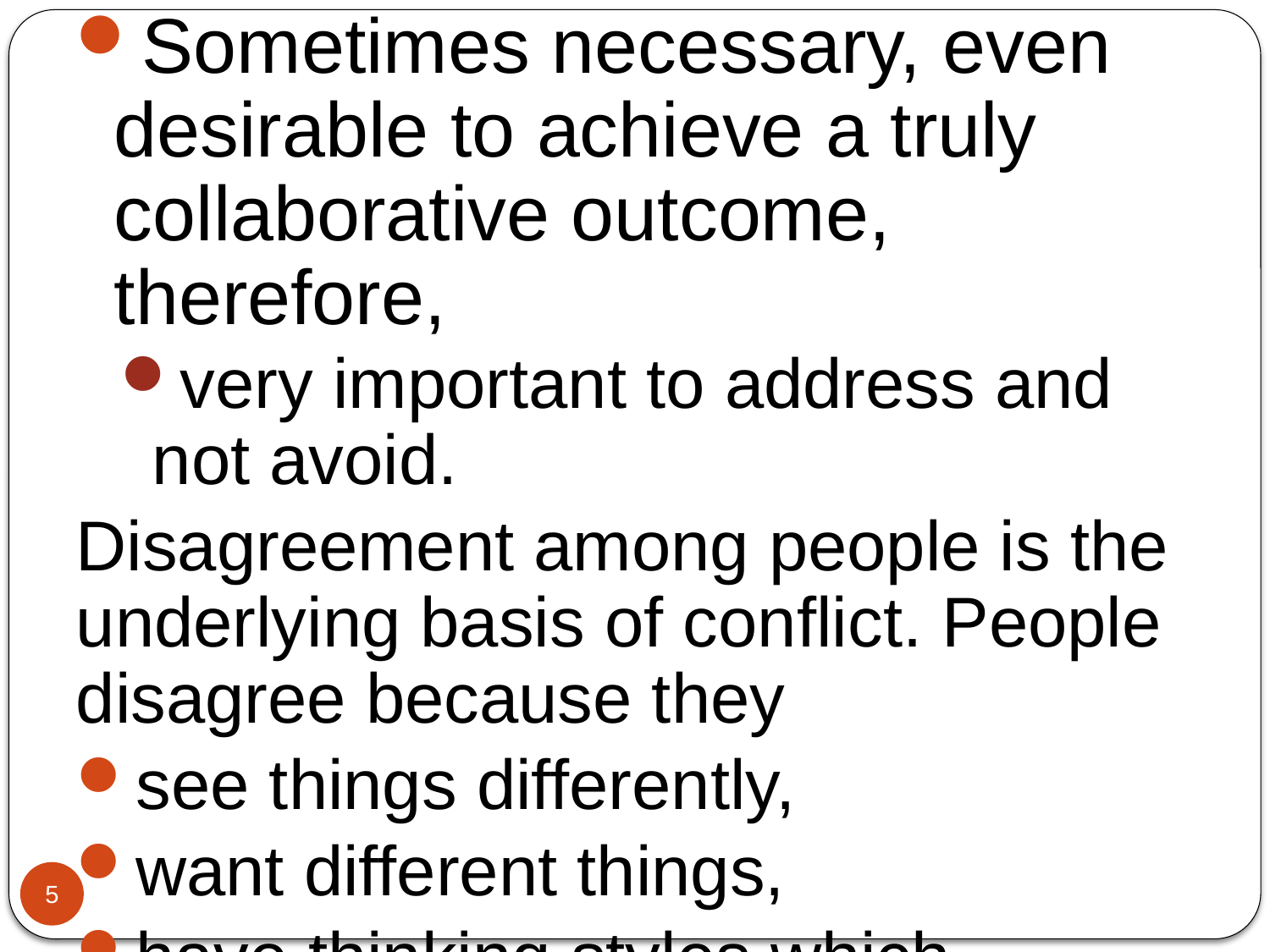

Sometimes necessary, even desirable to achieve a truly collaborative outcome, therefore,
very important to address and not avoid.
Disagreement among people is the underlying basis of conflict. People disagree because they
see things differently,
want different things,
have thinking styles which encourage them to disagree, or are predisposed to disagree.
#
5